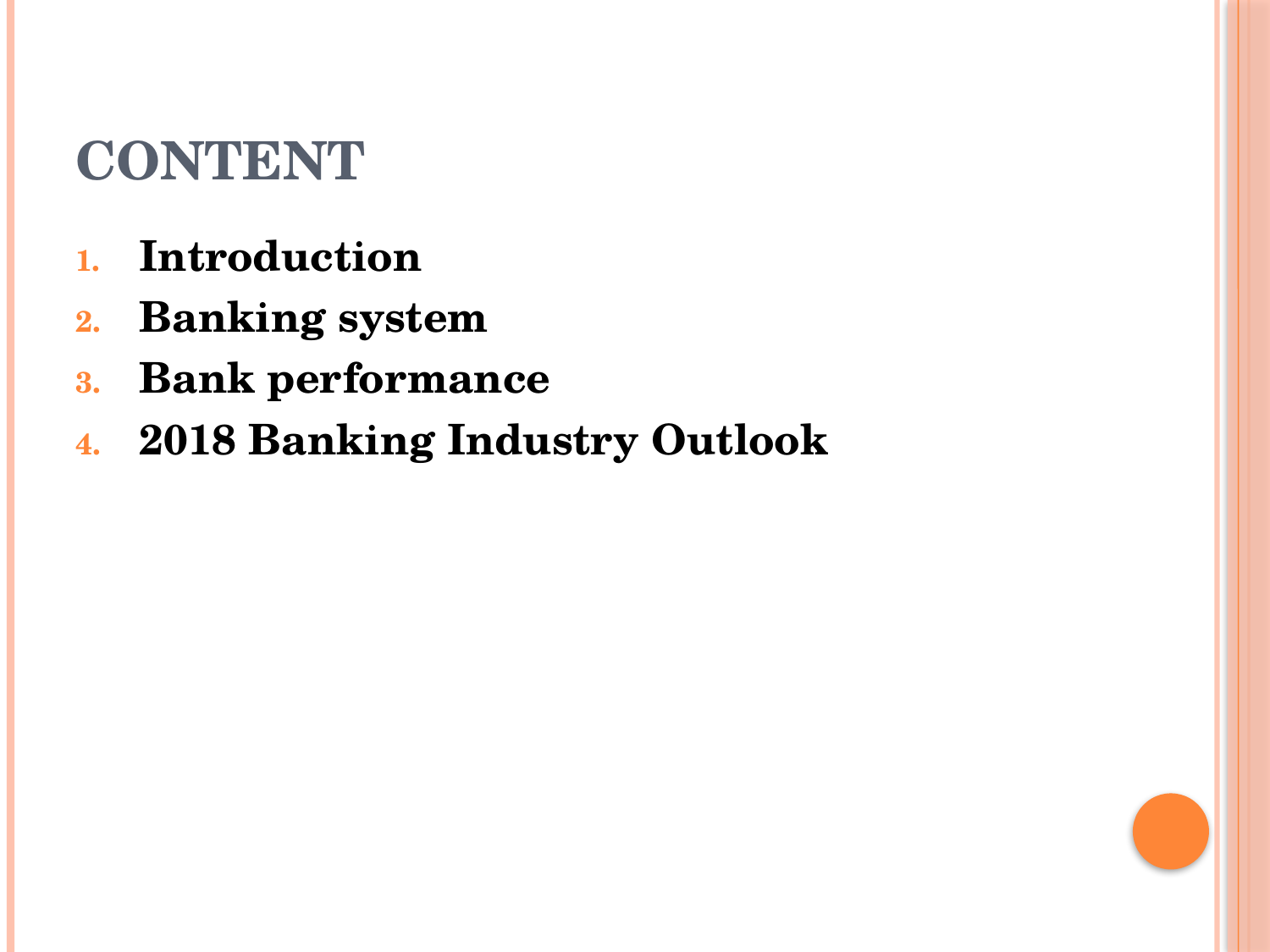

# Content
Introduction
Banking system
Bank performance
2018 Banking Industry Outlook